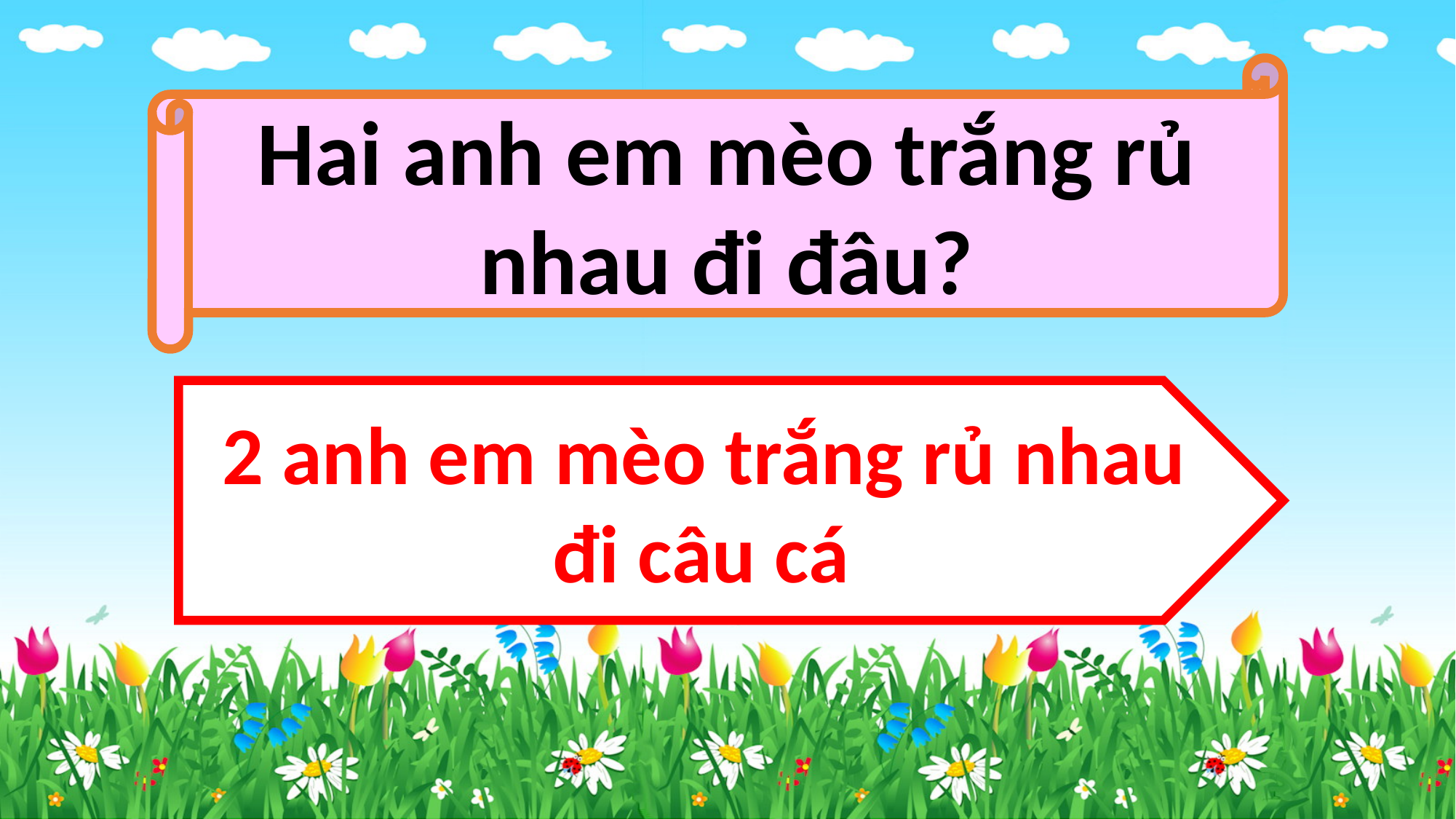

Hai anh em mèo trắng rủ nhau đi đâu?
 2 anh em mèo trắng rủ nhau đi câu cá